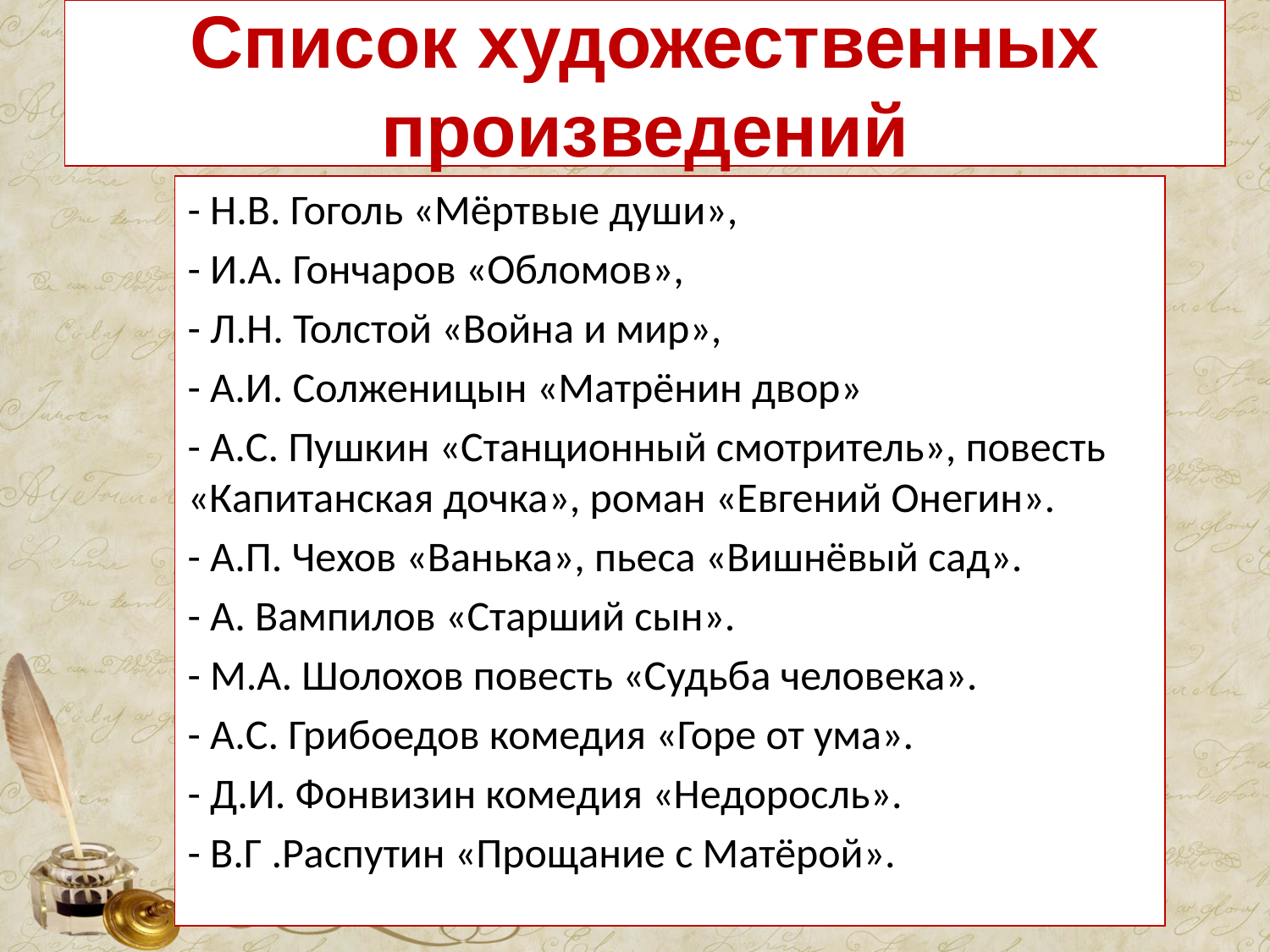

# Список художественных произведений
- Н.В. Гоголь «Мёртвые души»,
- И.А. Гончаров «Обломов»,
- Л.Н. Толстой «Война и мир»,
- А.И. Солженицын «Матрёнин двор»
- А.С. Пушкин «Станционный смотритель», повесть «Капитанская дочка», роман «Евгений Онегин».
- А.П. Чехов «Ванька», пьеса «Вишнёвый сад».
- А. Вампилов «Старший сын».
- М.А. Шолохов повесть «Судьба человека».
- А.С. Грибоедов комедия «Горе от ума».
- Д.И. Фонвизин комедия «Недоросль».
- В.Г .Распутин «Прощание с Матёрой».